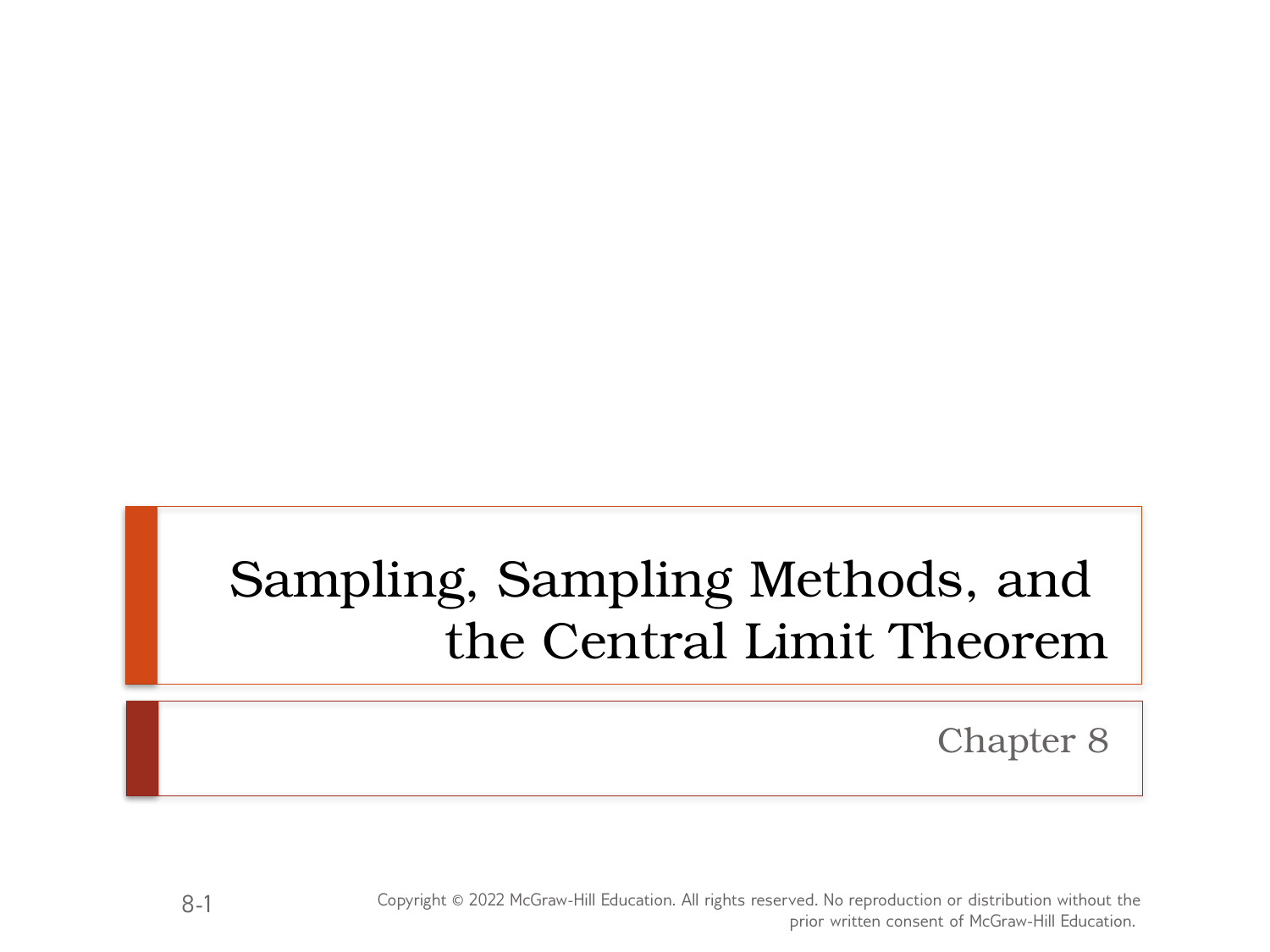

# Sampling, Sampling Methods, and the Central Limit Theorem
Chapter 8
8-1
Copyright © 2022 McGraw-Hill Education. All rights reserved. No reproduction or distribution without the prior written consent of McGraw-Hill Education.